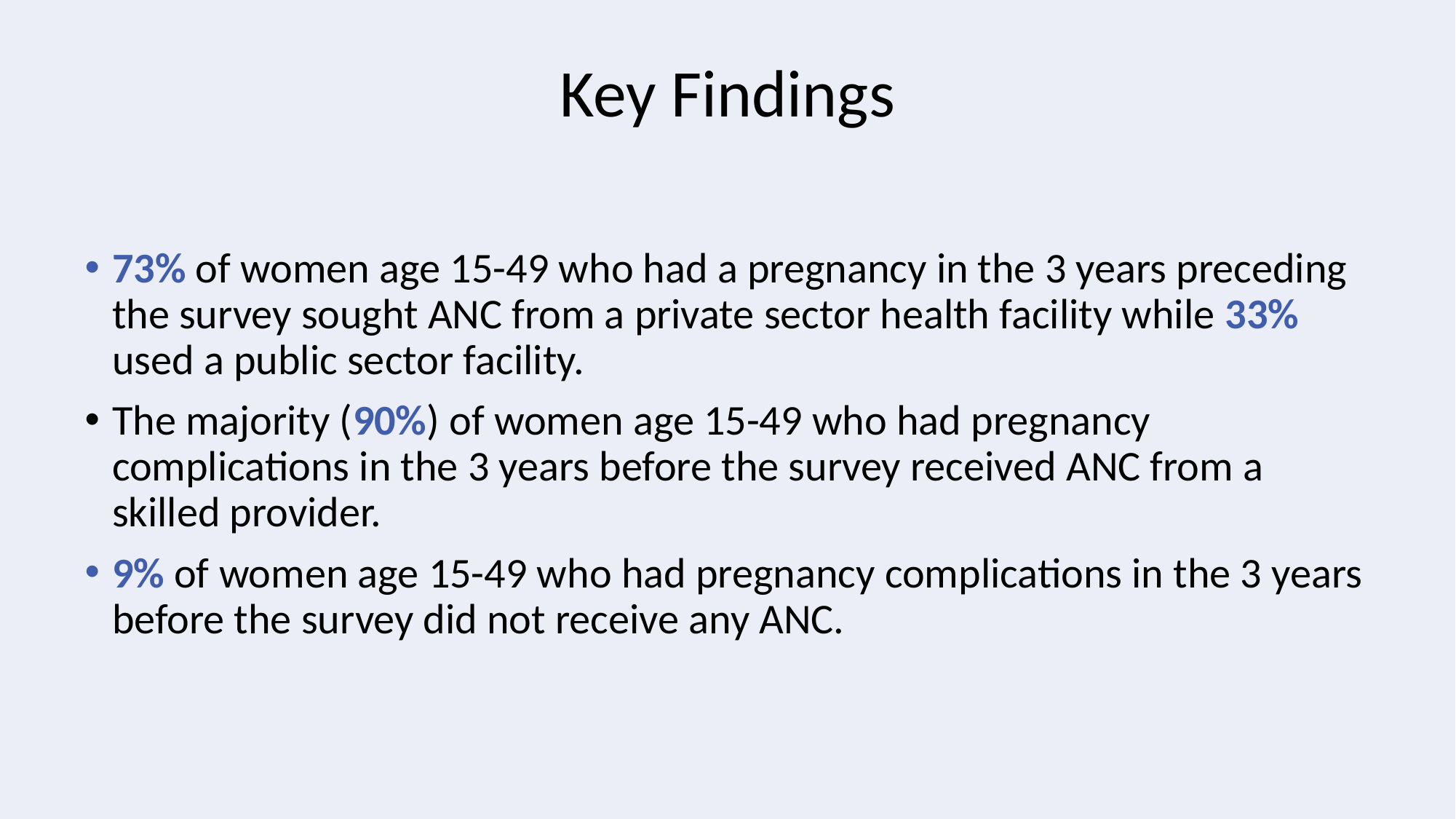

# Key Findings

73% of women age 15-49 who had a pregnancy in the 3 years preceding the survey sought ANC from a private sector health facility while 33% used a public sector facility.
The majority (90%) of women age 15-49 who had pregnancy complications in the 3 years before the survey received ANC from a skilled provider.
9% of women age 15-49 who had pregnancy complications in the 3 years before the survey did not receive any ANC.